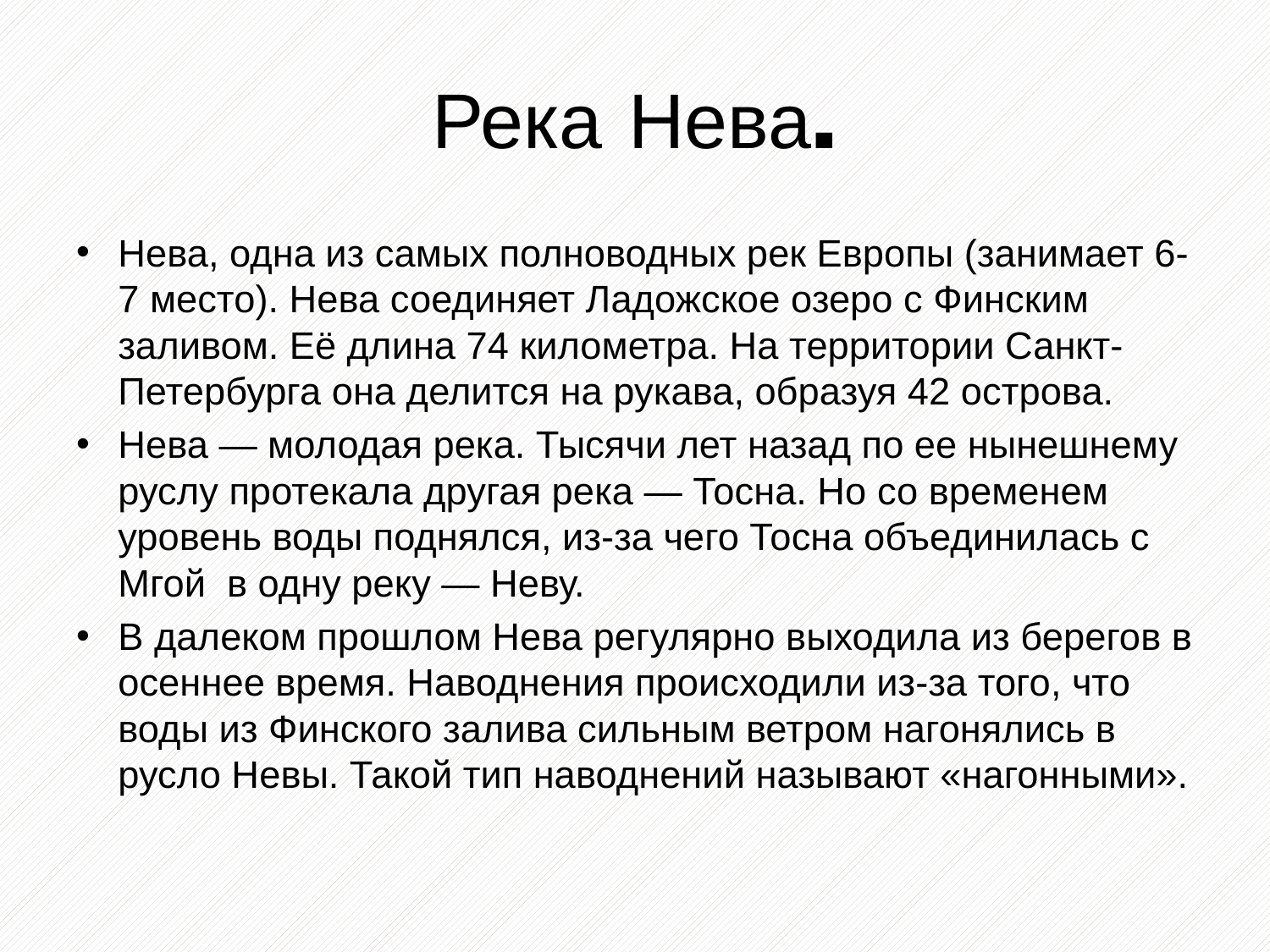

# Река Нева.
Нева, одна из самых полноводных рек Европы (занимает 6-7 место). Нева соединяет Ладожское озеро с Финским заливом. Её длина 74 километра. На территории Санкт-Петербурга она делится на рукава, образуя 42 острова.
Нева — молодая река. Тысячи лет назад по ее нынешнему руслу протекала другая река — Тосна. Но со временем уровень воды поднялся, из-за чего Тосна объединилась с Мгой  в одну реку — Неву.
В далеком прошлом Нева регулярно выходила из берегов в осеннее время. Наводнения происходили из-за того, что воды из Финского залива сильным ветром нагонялись в русло Невы. Такой тип наводнений называют «нагонными».